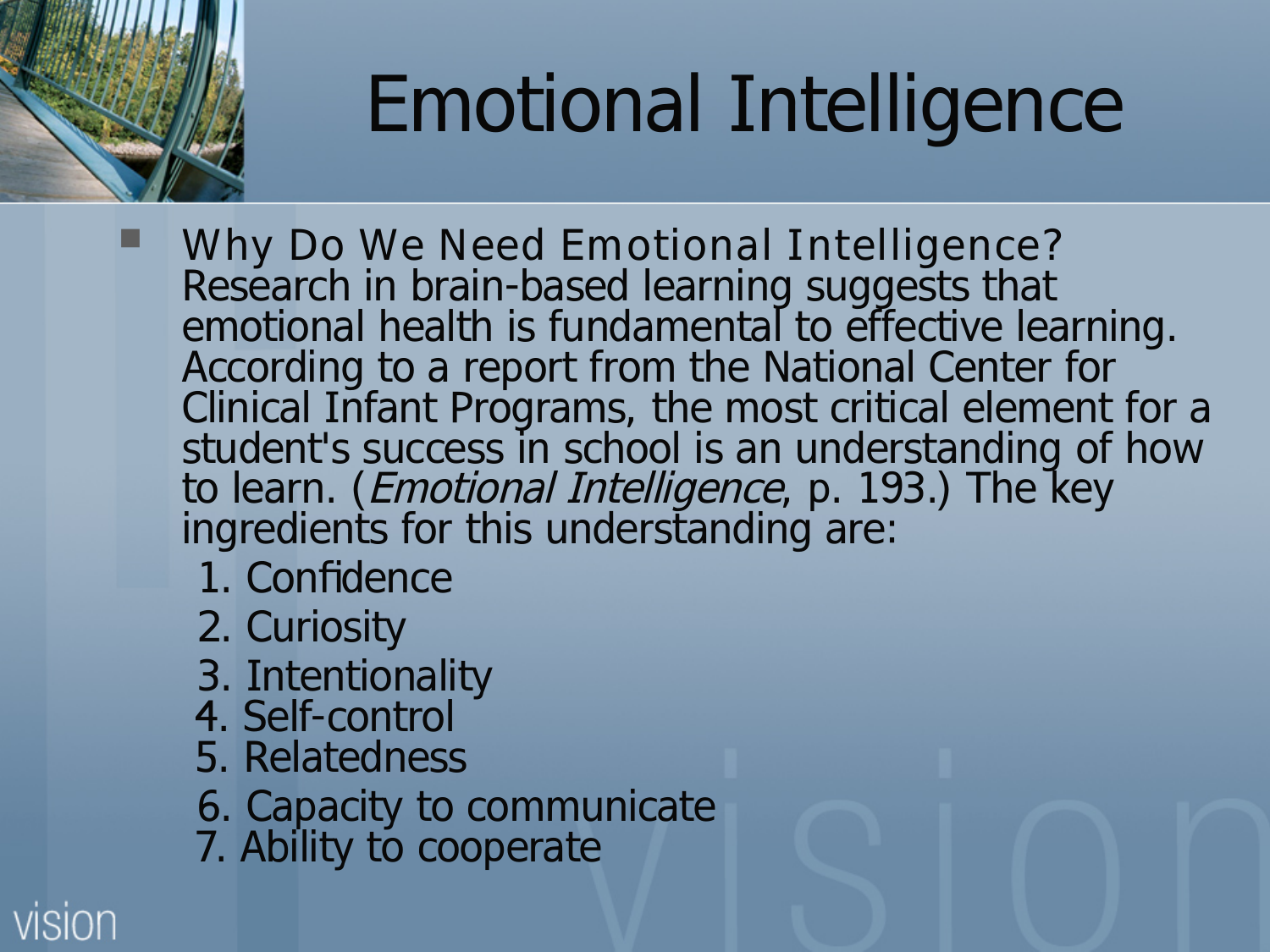

# Emotional Intelligence
Why Do We Need Emotional Intelligence?
Research in brain-based learning suggests that emotional health is fundamental to effective learning. According to a report from the National Center for Clinical Infant Programs, the most critical element for a student's success in school is an understanding of how to learn. (Emotional Intelligence, p. 193.) The key ingredients for this understanding are:
      1. Confidence
      2. Curiosity
      3. Intentionality
 4. Self-control
 5. Relatedness
      6. Capacity to communicate
 7. Ability to cooperate